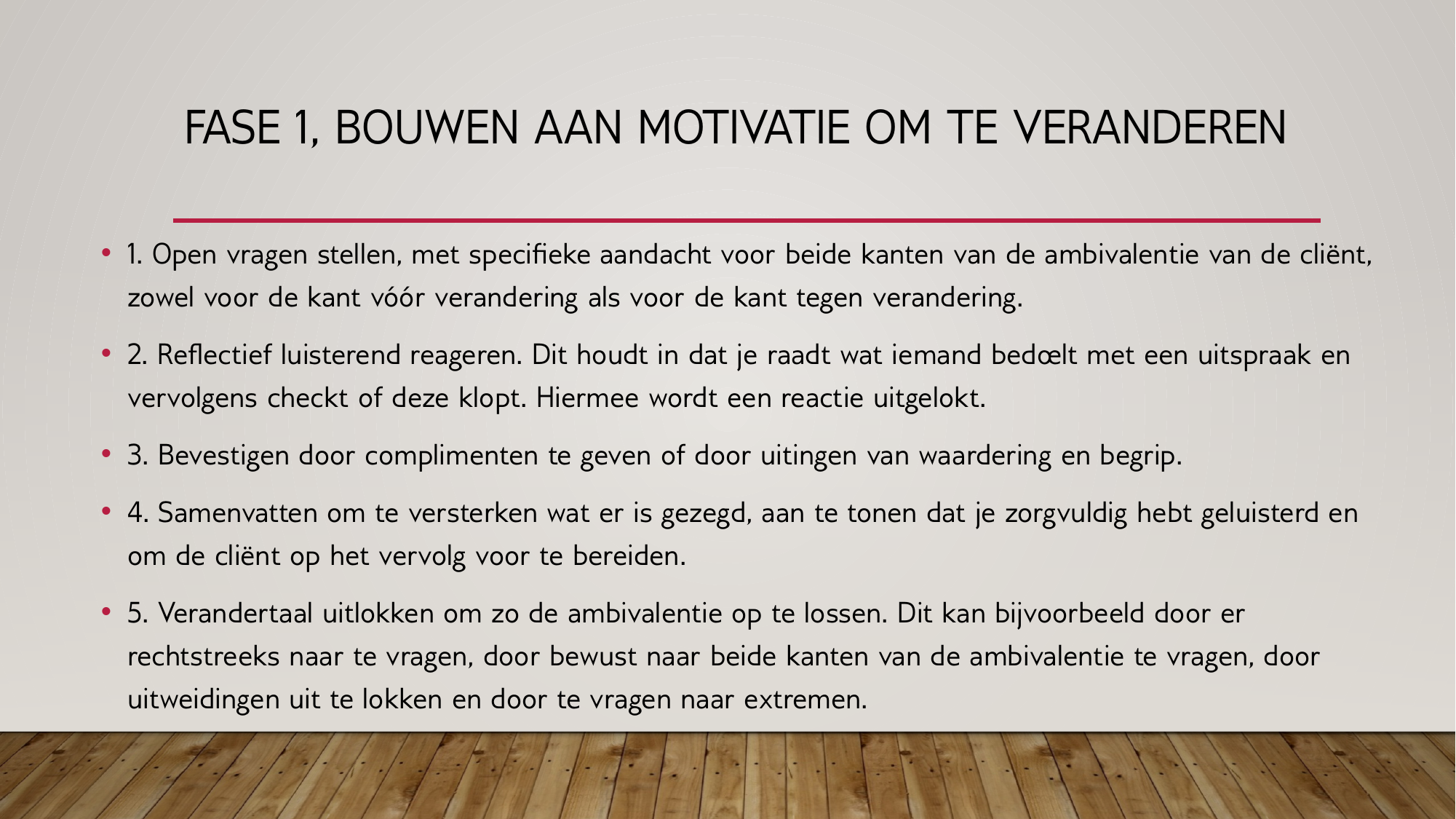

# Fase 1, bouwen aan motivatie om te veranderen
1. Open vragen stellen, met specifieke aandacht voor beide kanten van de ambivalentie van de cliënt, zowel voor de kant vóór verandering als voor de kant tegen verandering.
2. Reflectief luisterend reageren. Dit houdt in dat je raadt wat iemand bedoelt met een uitspraak en vervolgens checkt of deze klopt. Hiermee wordt een reactie uitgelokt.
3. Bevestigen door complimenten te geven of door uitingen van waardering en begrip.
4. Samenvatten om te versterken wat er is gezegd, aan te tonen dat je zorgvuldig hebt geluisterd en om de cliënt op het vervolg voor te bereiden.
5. Verandertaal uitlokken om zo de ambivalentie op te lossen. Dit kan bijvoorbeeld door er rechtstreeks naar te vragen, door bewust naar beide kanten van de ambivalentie te vragen, door uitweidingen uit te lokken en door te vragen naar extremen.